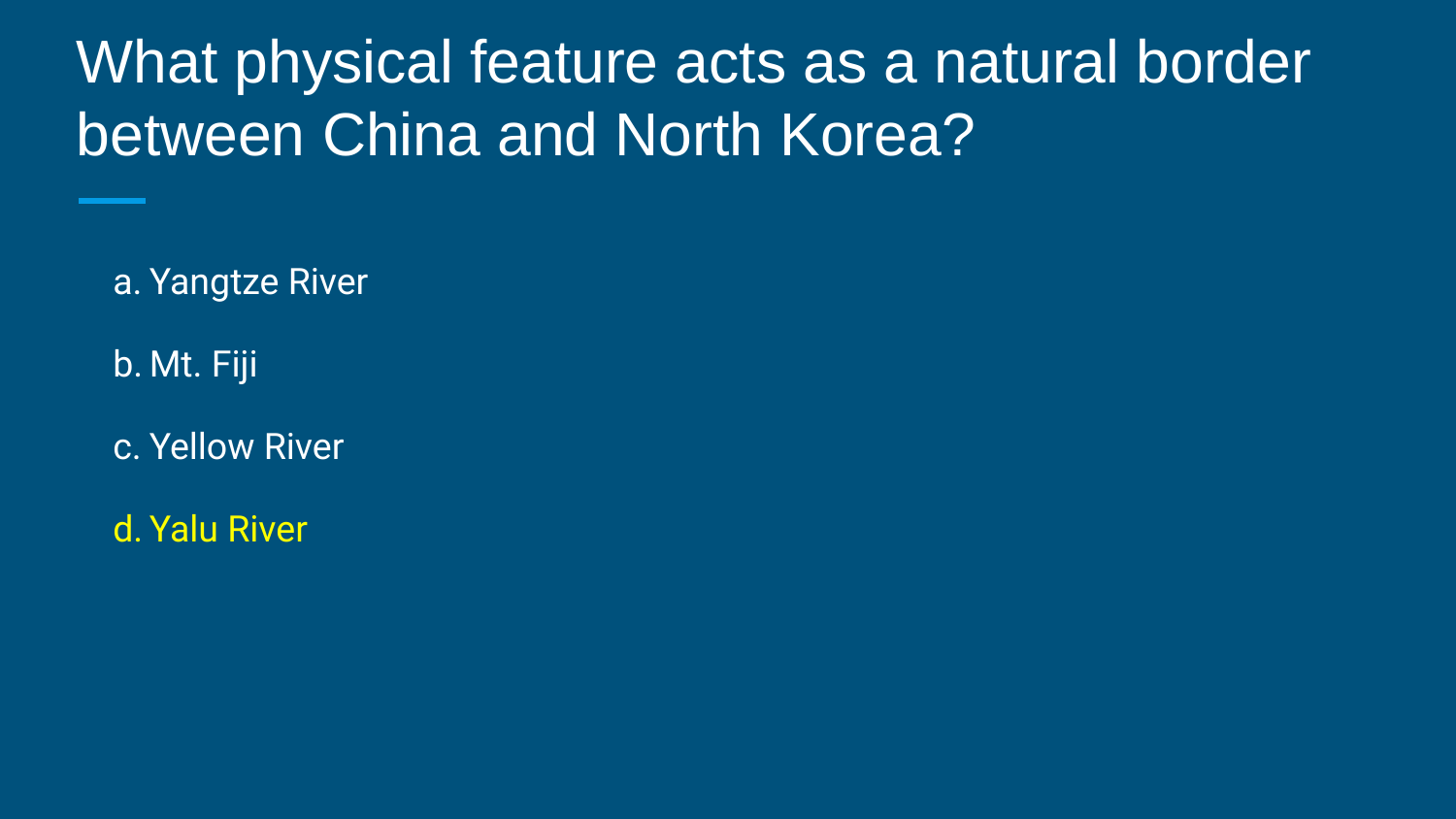

# What physical feature acts as a natural border between China and North Korea?
Yangtze River
Mt. Fiji
Yellow River
Yalu River